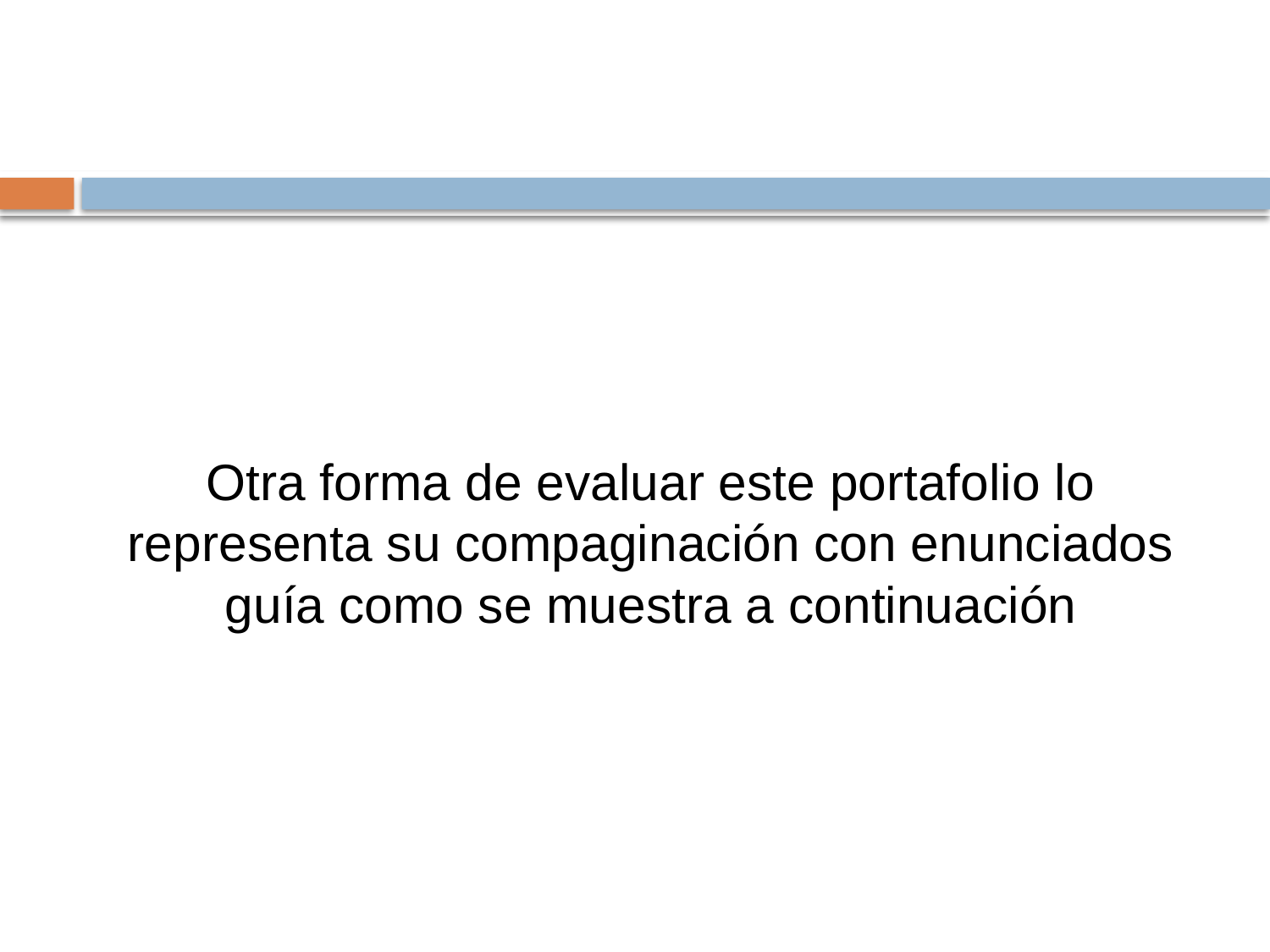

#

Otra forma de evaluar este portafolio lo representa su compaginación con enunciados guía como se muestra a continuación